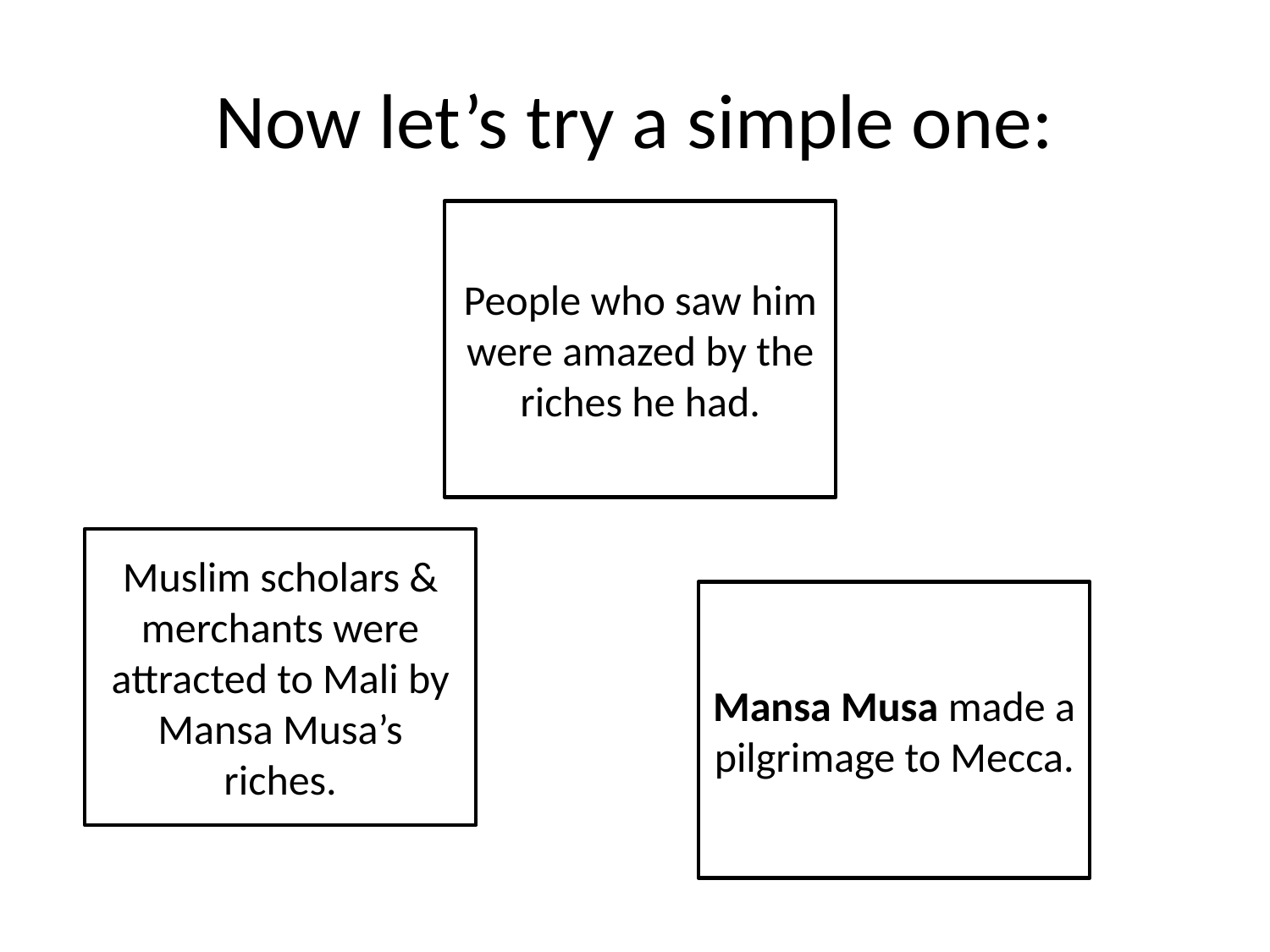

# Now let’s try a simple one:
People who saw him were amazed by the riches he had.
Muslim scholars & merchants were attracted to Mali by Mansa Musa’s riches.
Mansa Musa made a pilgrimage to Mecca.